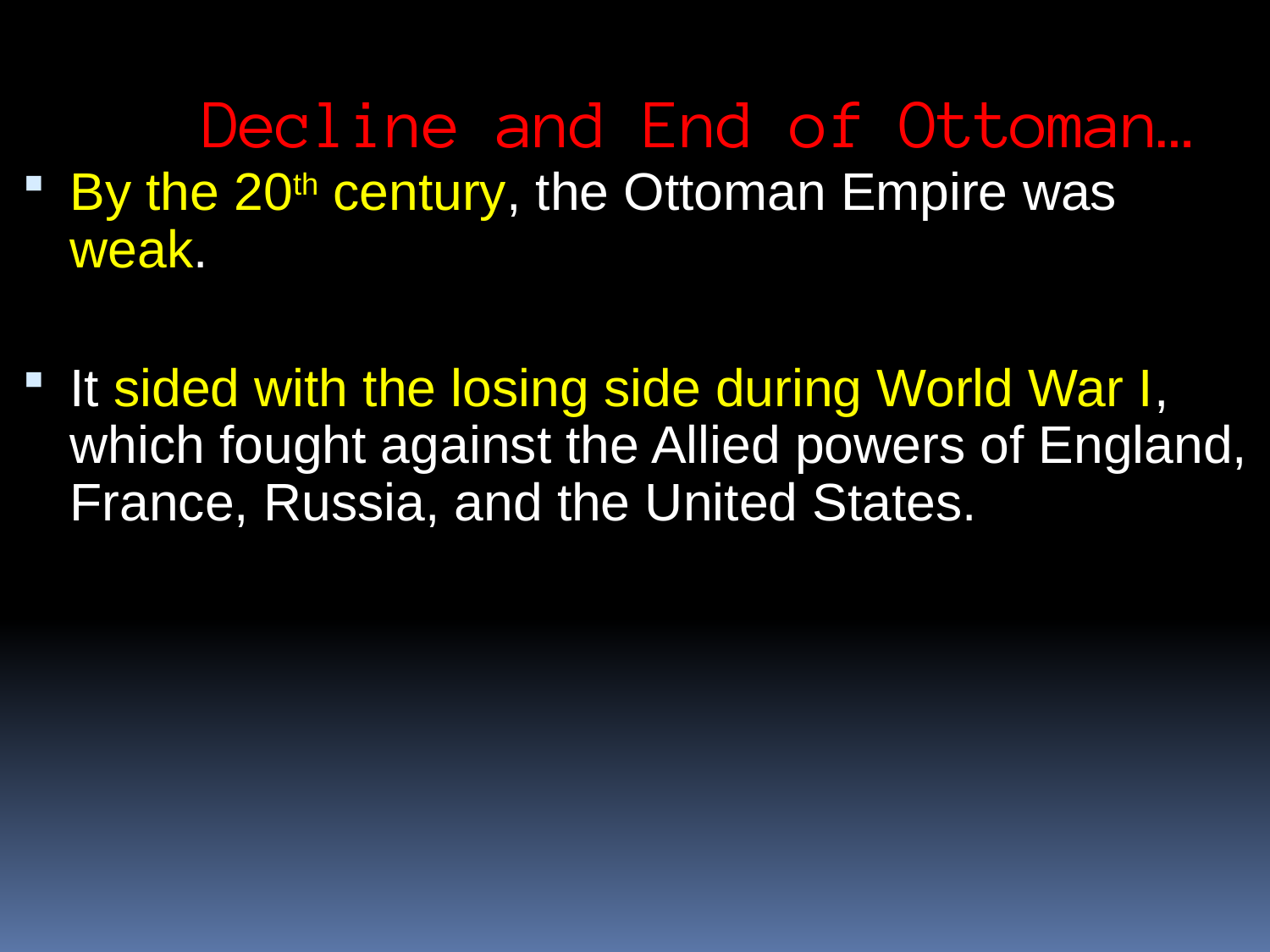

Decline and End of Ottoman…
By the 20th century, the Ottoman Empire was weak.

It sided with the losing side during World War I, which fought against the Allied powers of England, France, Russia, and the United States.